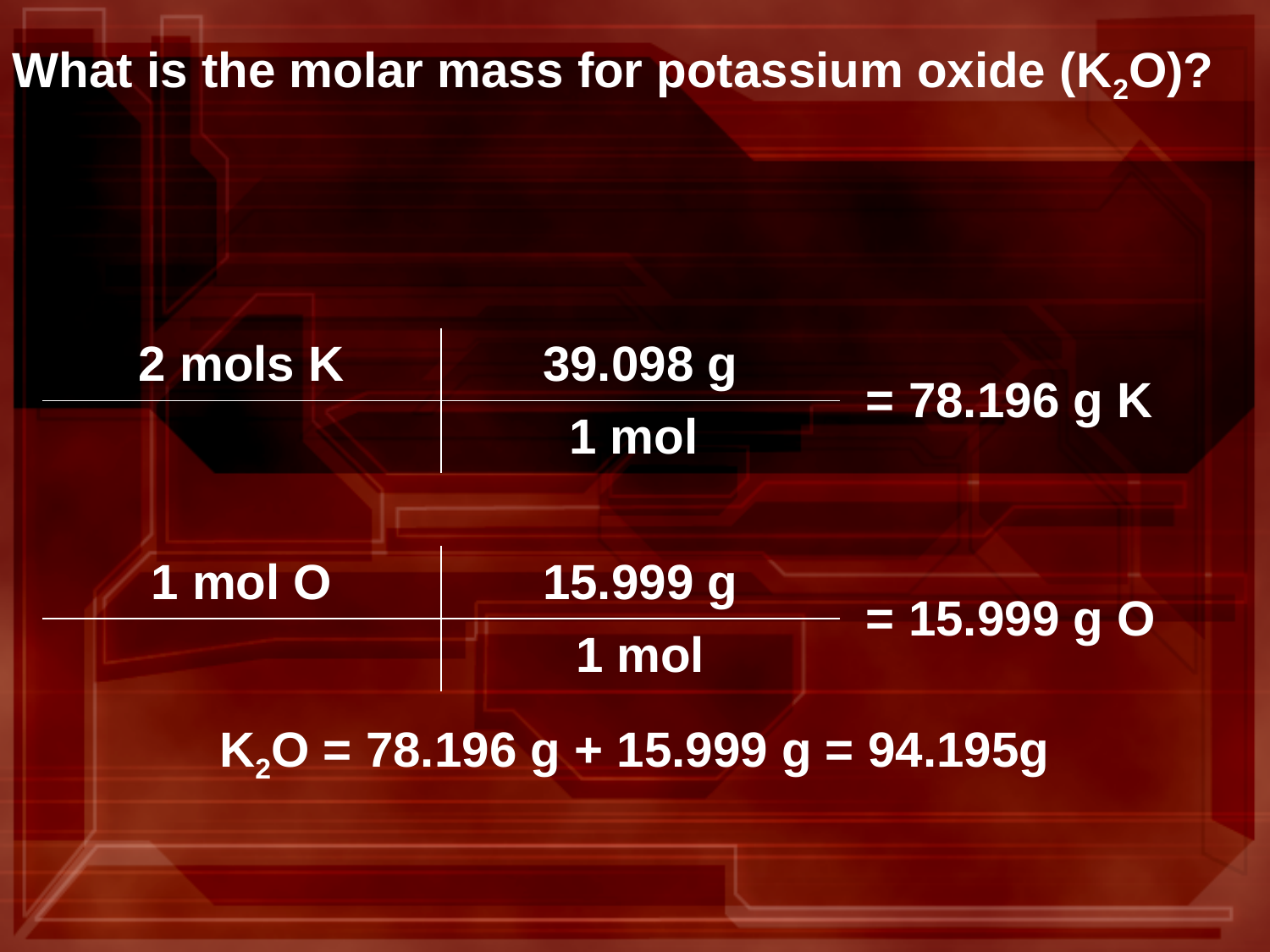

What is the molar mass for potassium oxide (K2O)?

K2O = 78.196 g + 15.999 g = 94.195g
| 2 mols K | 39.098 g | = 78.196 g K |
| --- | --- | --- |
|  | 1 mol |  |
|  |  |  |
| 1 mol O | 15.999 g | = 15.999 g O |
|  | 1 mol |  |